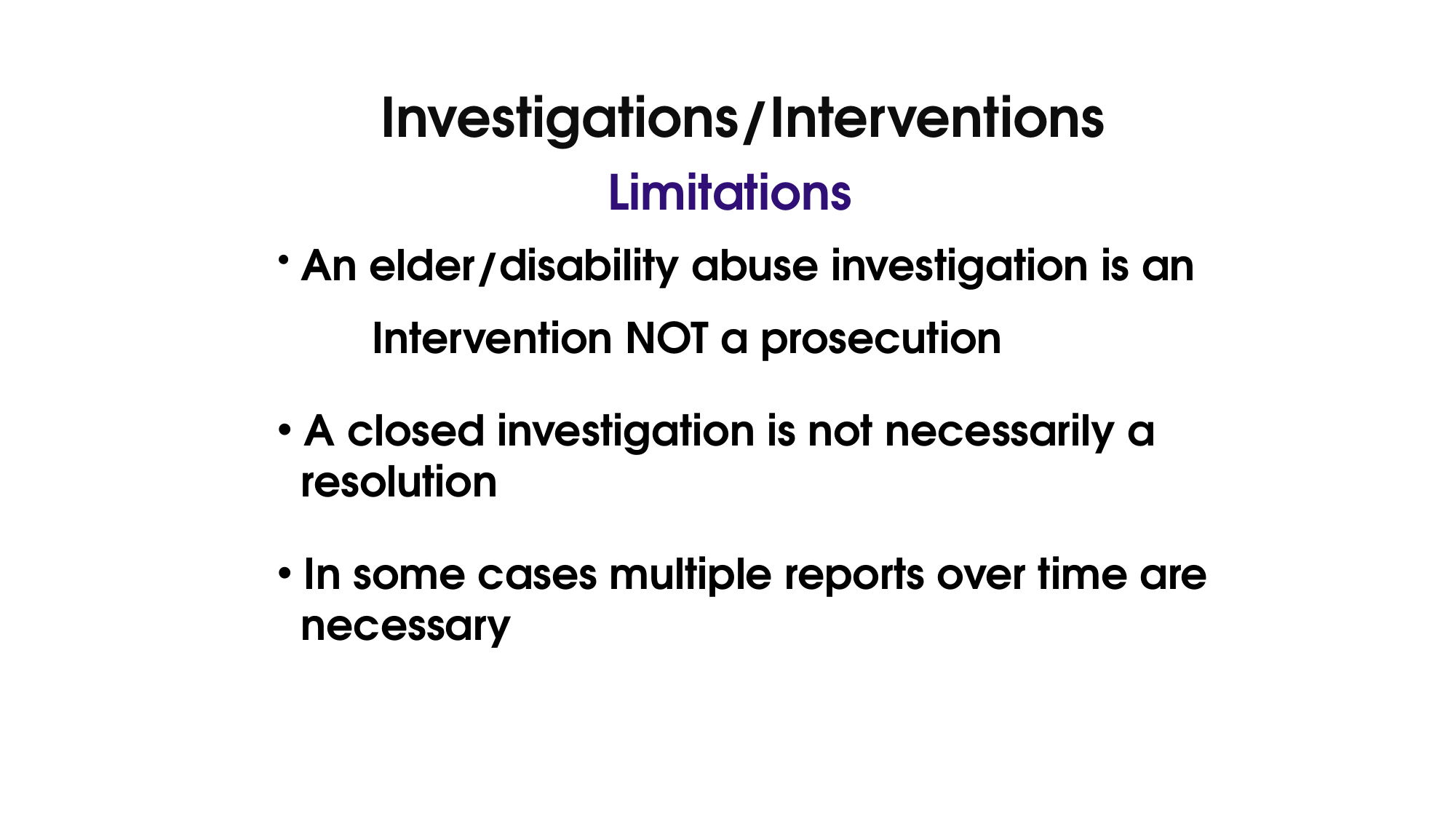

Investigations/Interventions
Limitations
 An elder/disability abuse investigation is an
        Intervention NOT a prosecution

 A closed investigation is not necessarily a
  resolution

 In some cases multiple reports over time are
  necessary